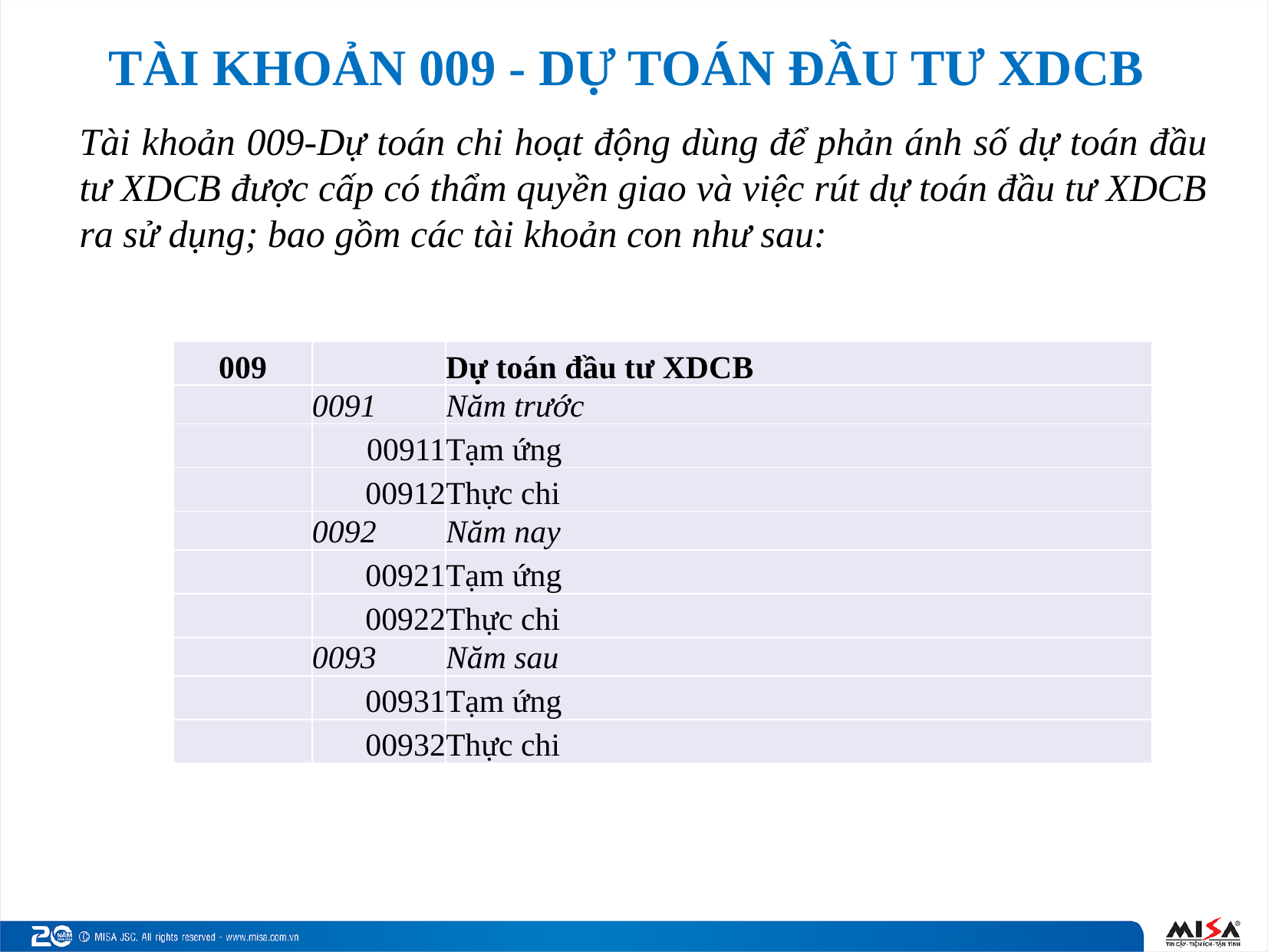

# TÀI KHOẢN 009 - DỰ TOÁN ĐẦU TƯ XDCB
Tài khoản 009-Dự toán chi hoạt động dùng để phản ánh số dự toán đầu tư XDCB được cấp có thẩm quyền giao và việc rút dự toán đầu tư XDCB ra sử dụng; bao gồm các tài khoản con như sau:

| 009 |  | Dự toán đầu tư XDCB |
| --- | --- | --- |
|  | 0091 | Năm trước |
|  | 00911 | Tạm ứng |
|  | 00912 | Thực chi |
|  | 0092 | Năm nay |
|  | 00921 | Tạm ứng |
|  | 00922 | Thực chi |
|  | 0093 | Năm sau |
|  | 00931 | Tạm ứng |
|  | 00932 | Thực chi |